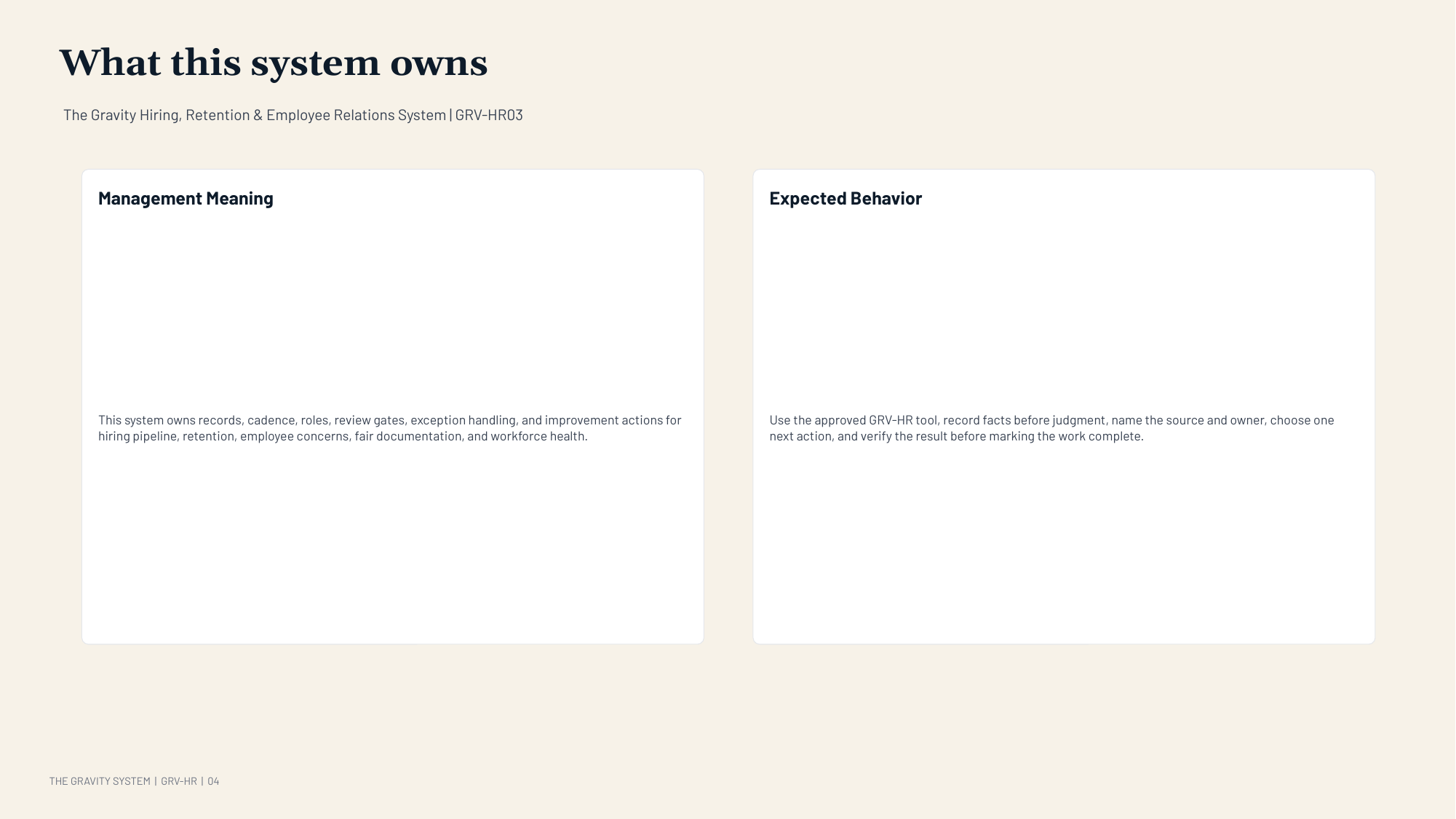

What this system owns
The Gravity Hiring, Retention & Employee Relations System | GRV-HR03

Management Meaning
Expected Behavior
This system owns records, cadence, roles, review gates, exception handling, and improvement actions for hiring pipeline, retention, employee concerns, fair documentation, and workforce health.
Use the approved GRV-HR tool, record facts before judgment, name the source and owner, choose one next action, and verify the result before marking the work complete.
THE GRAVITY SYSTEM  |  GRV-HR  |  04